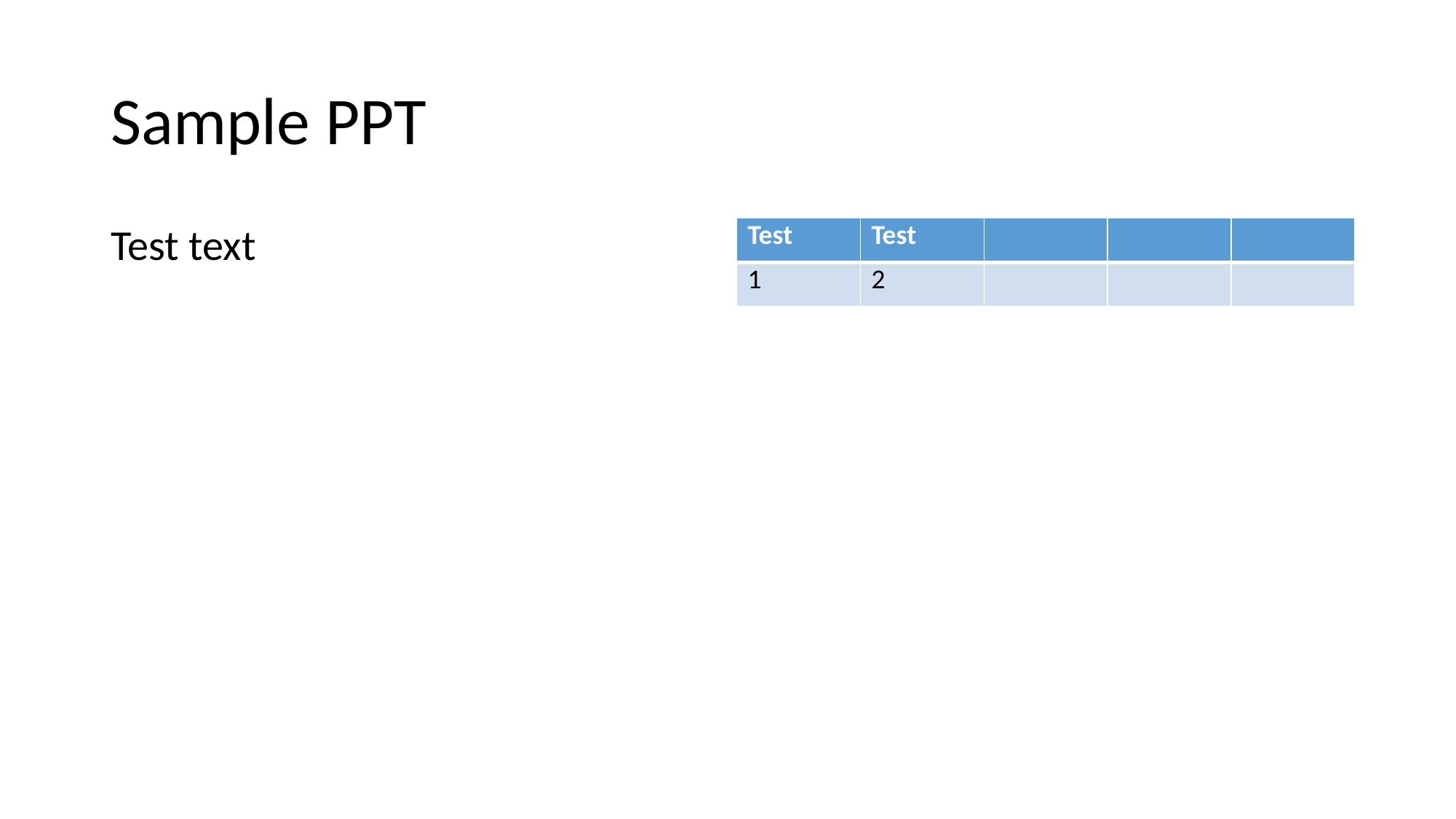

# Sample PPT
Test text

| Test | Test |  |  |  |
| --- | --- | --- | --- | --- |
| 1 | 2 |  |  |  |